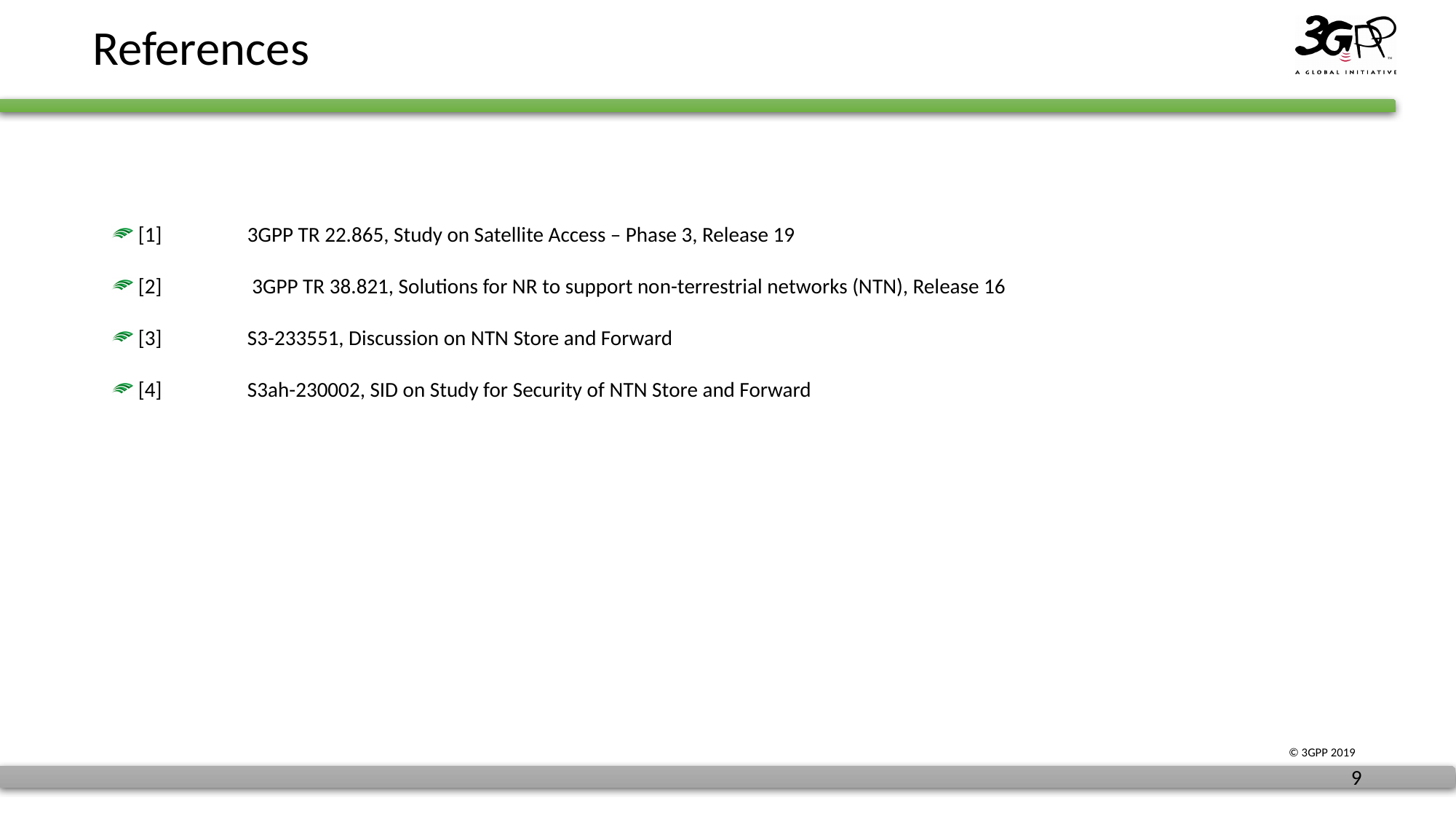

# References
[1]	3GPP TR 22.865, Study on Satellite Access – Phase 3, Release 19
[2]	 3GPP TR 38.821, Solutions for NR to support non-terrestrial networks (NTN), Release 16
[3]	S3-233551, Discussion on NTN Store and Forward
[4]	S3ah-230002, SID on Study for Security of NTN Store and Forward